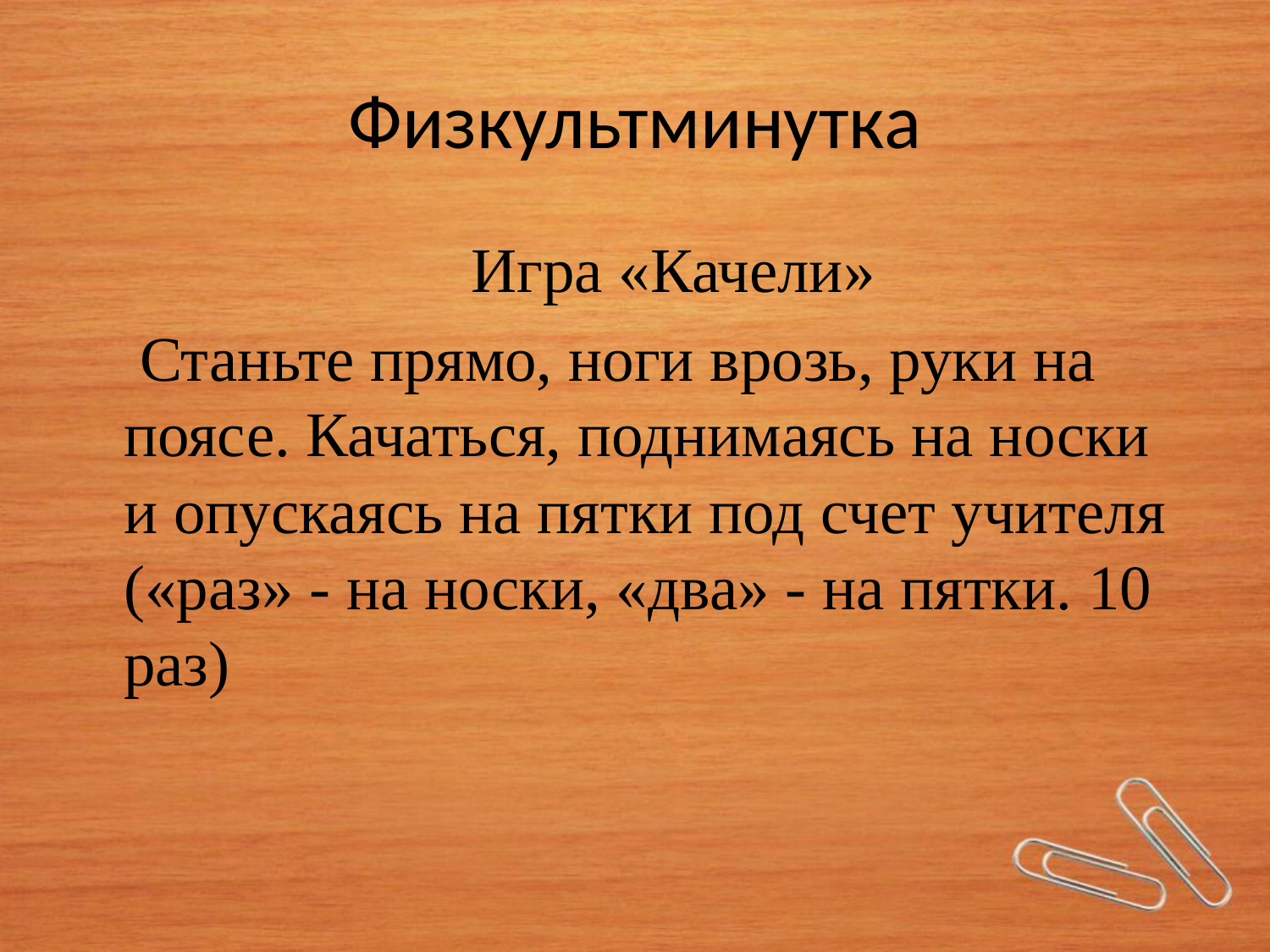

# Физкультминутка
      Игра «Качели»
    Станьте прямо, ноги врозь, руки на поясе. Качаться, поднимаясь на носки и опускаясь на пятки под счет учителя («раз» - на носки, «два» - на пятки. 10 раз)